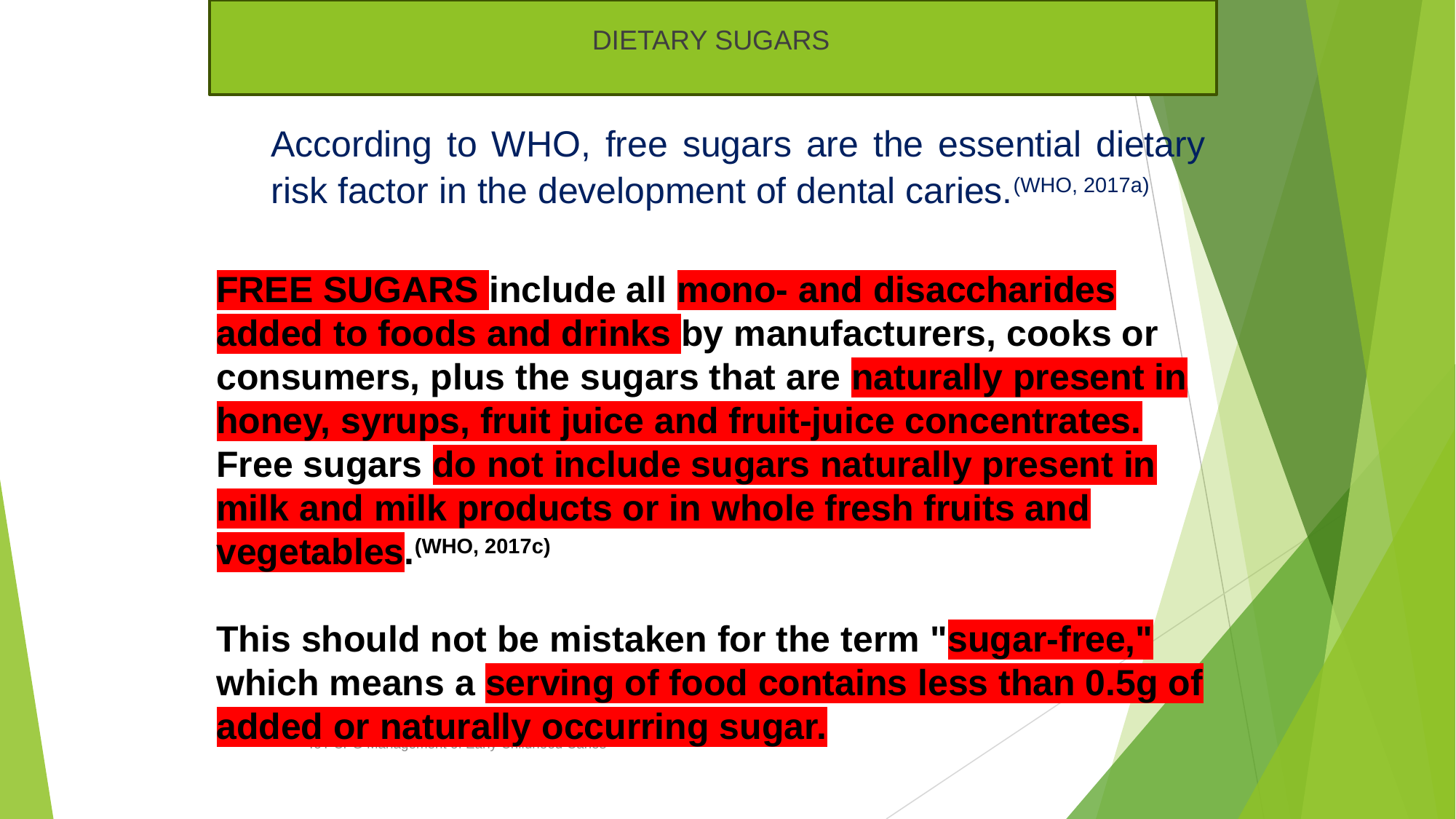

DIETARY SUGARS
According to WHO, free sugars are the essential dietary risk factor in the development of dental caries.(WHO, 2017a)

FREE SUGARS include all mono- and disaccharides added to foods and drinks by manufacturers, cooks or consumers, plus the sugars that are naturally present in honey, syrups, fruit juice and fruit-juice concentrates. Free sugars do not include sugars naturally present in milk and milk products or in whole fresh fruits and vegetables.(WHO, 2017c)

This should not be mistaken for the term "sugar-free," which means a serving of food contains less than 0.5g of added or naturally occurring sugar.

ToT CPG Management of Early Childhood Caries